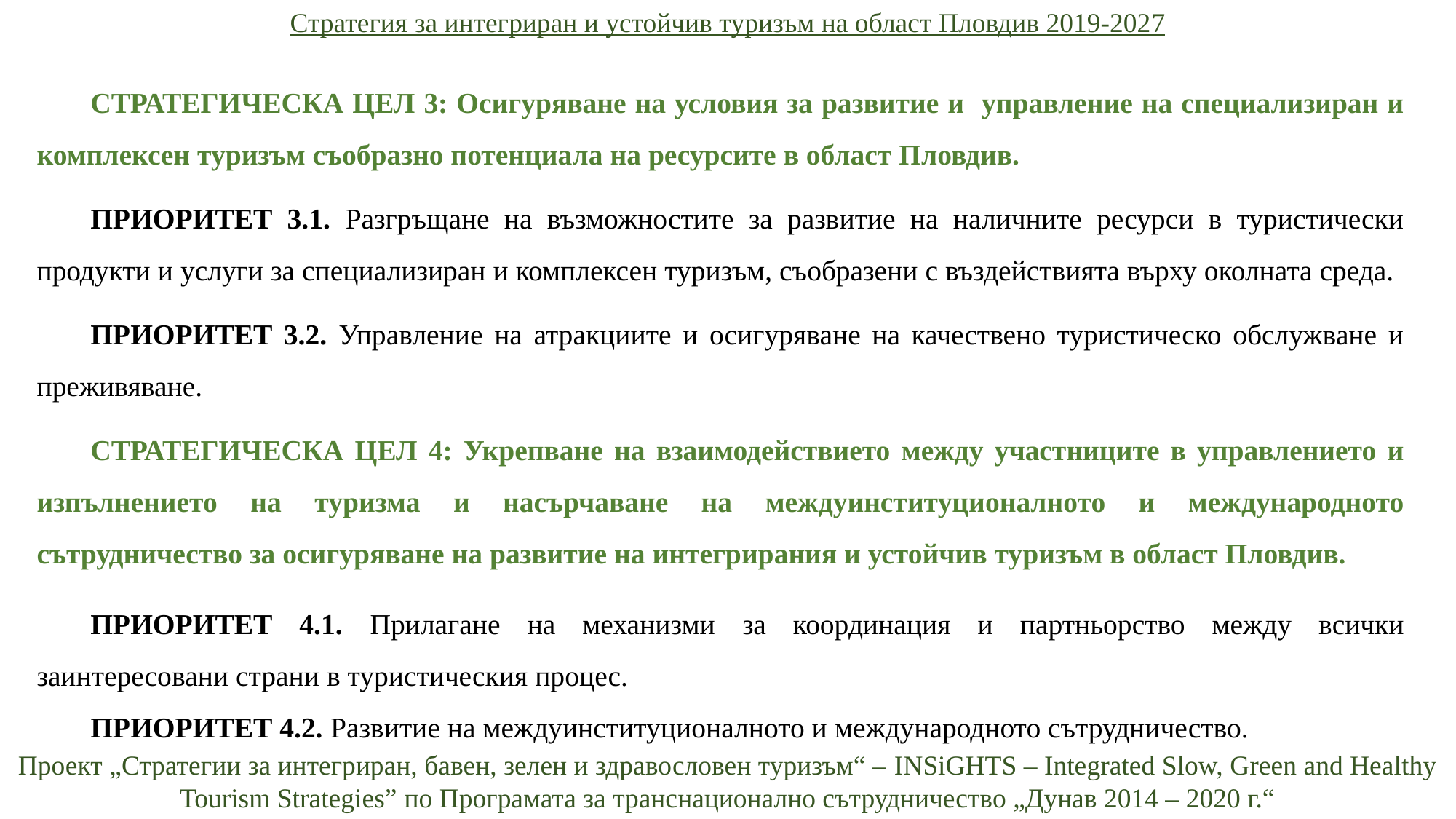

Стратегия за интегриран и устойчив туризъм на област Пловдив 2019-2027
СТРАТЕГИЧЕСКА ЦЕЛ 3: Осигуряване на условия за развитие и  управление на специализиран и комплексен туризъм съобразно потенциала на ресурсите в област Пловдив.
ПРИОРИТЕТ 3.1. Разгръщане на възможностите за развитие на наличните ресурси в туристически продукти и услуги за специализиран и комплексен туризъм, съобразени с въздействията върху околната среда.
ПРИОРИТЕТ 3.2. Управление на атракциите и осигуряване на качествено туристическо обслужване и преживяване.
СТРАТЕГИЧЕСКА ЦЕЛ 4: Укрепване на взаимодействието между участниците в управлението и изпълнението на туризма и насърчаване на междуинституционалното и международното сътрудничество за осигуряване на развитие на интегрирания и устойчив туризъм в област Пловдив.
ПРИОРИТЕТ 4.1. Прилагане на механизми за координация и партньорство между всички заинтересовани страни в туристическия процес.
ПРИОРИТЕТ 4.2. Развитие на междуинституционалното и международното сътрудничество.

Проект „Стратегии за интегриран, бавен, зелен и здравословен туризъм“ – INSiGHTS – Integrated Slow, Green and Healthy Tourism Strategies” по Програмата за транснационално сътрудничество „Дунав 2014 – 2020 г.“